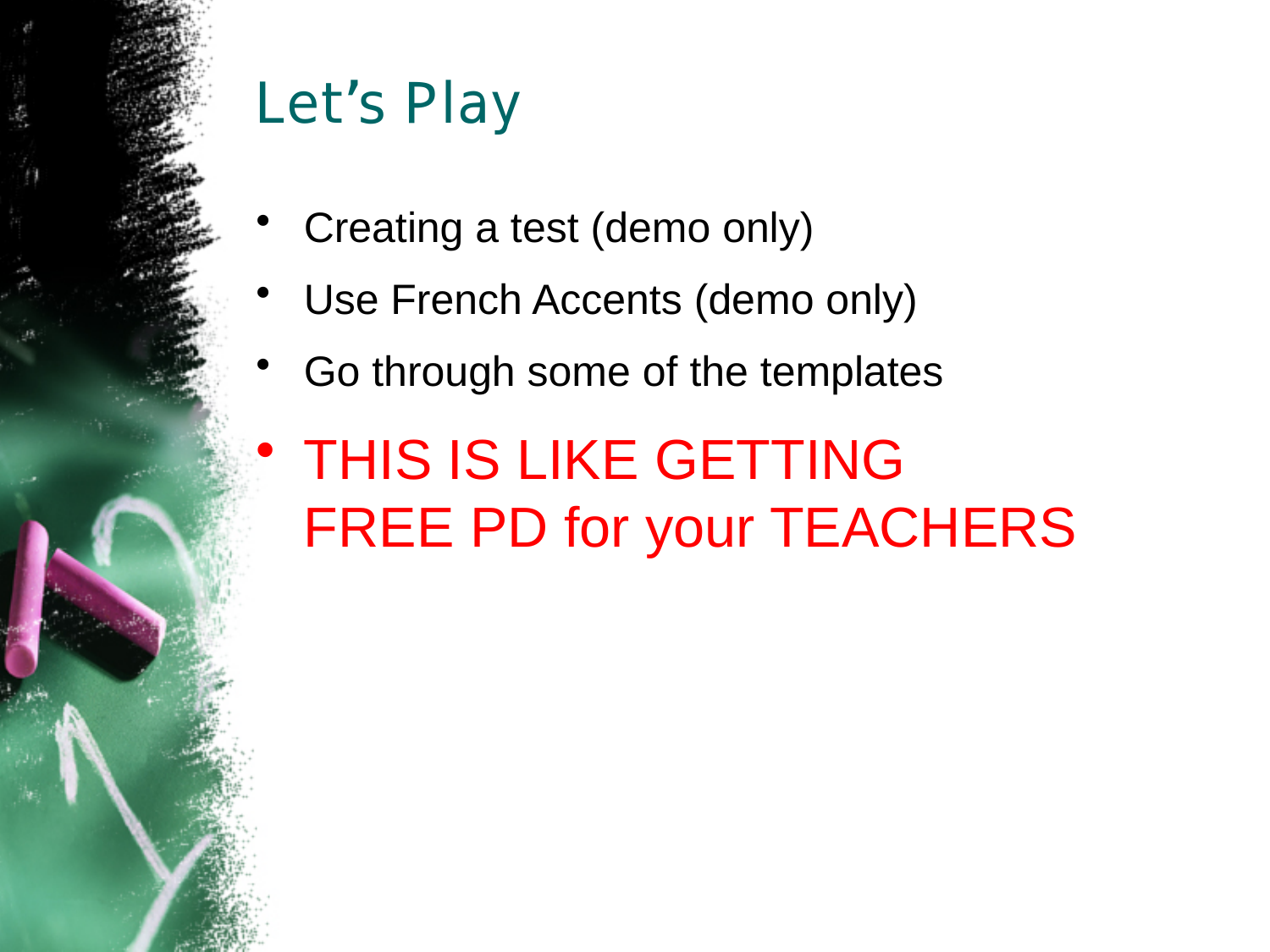

# Let’s Play
Creating a test (demo only)
Use French Accents (demo only)
Go through some of the templates
THIS IS LIKE GETTING
FREE PD for your TEACHERS